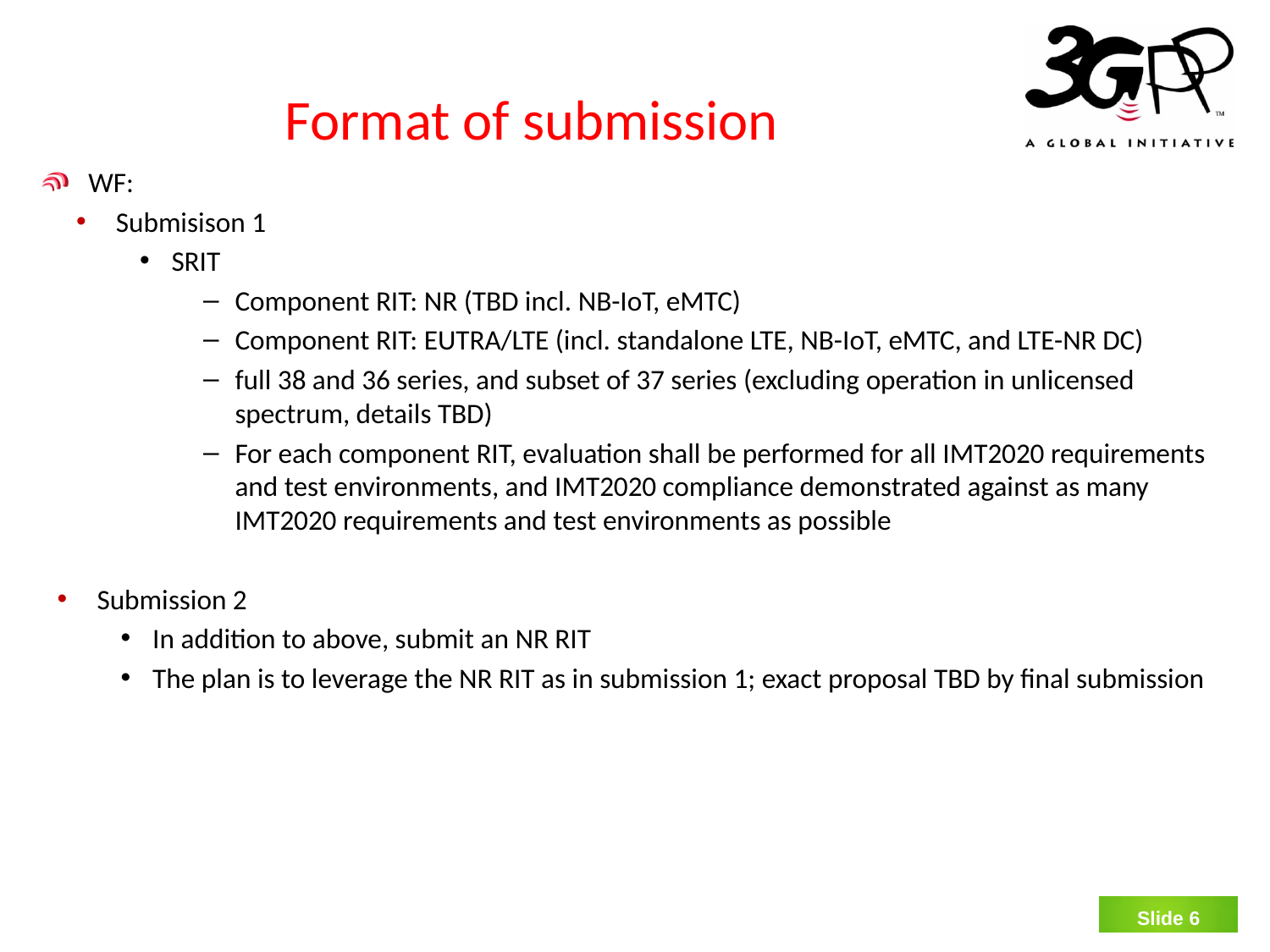

# Format of submission
WF:
Submisison 1
SRIT
Component RIT: NR (TBD incl. NB-IoT, eMTC)
Component RIT: EUTRA/LTE (incl. standalone LTE, NB-IoT, eMTC, and LTE-NR DC)
full 38 and 36 series, and subset of 37 series (excluding operation in unlicensed spectrum, details TBD)
For each component RIT, evaluation shall be performed for all IMT2020 requirements and test environments, and IMT2020 compliance demonstrated against as many IMT2020 requirements and test environments as possible

Submission 2
In addition to above, submit an NR RIT
The plan is to leverage the NR RIT as in submission 1; exact proposal TBD by final submission

Slide 6